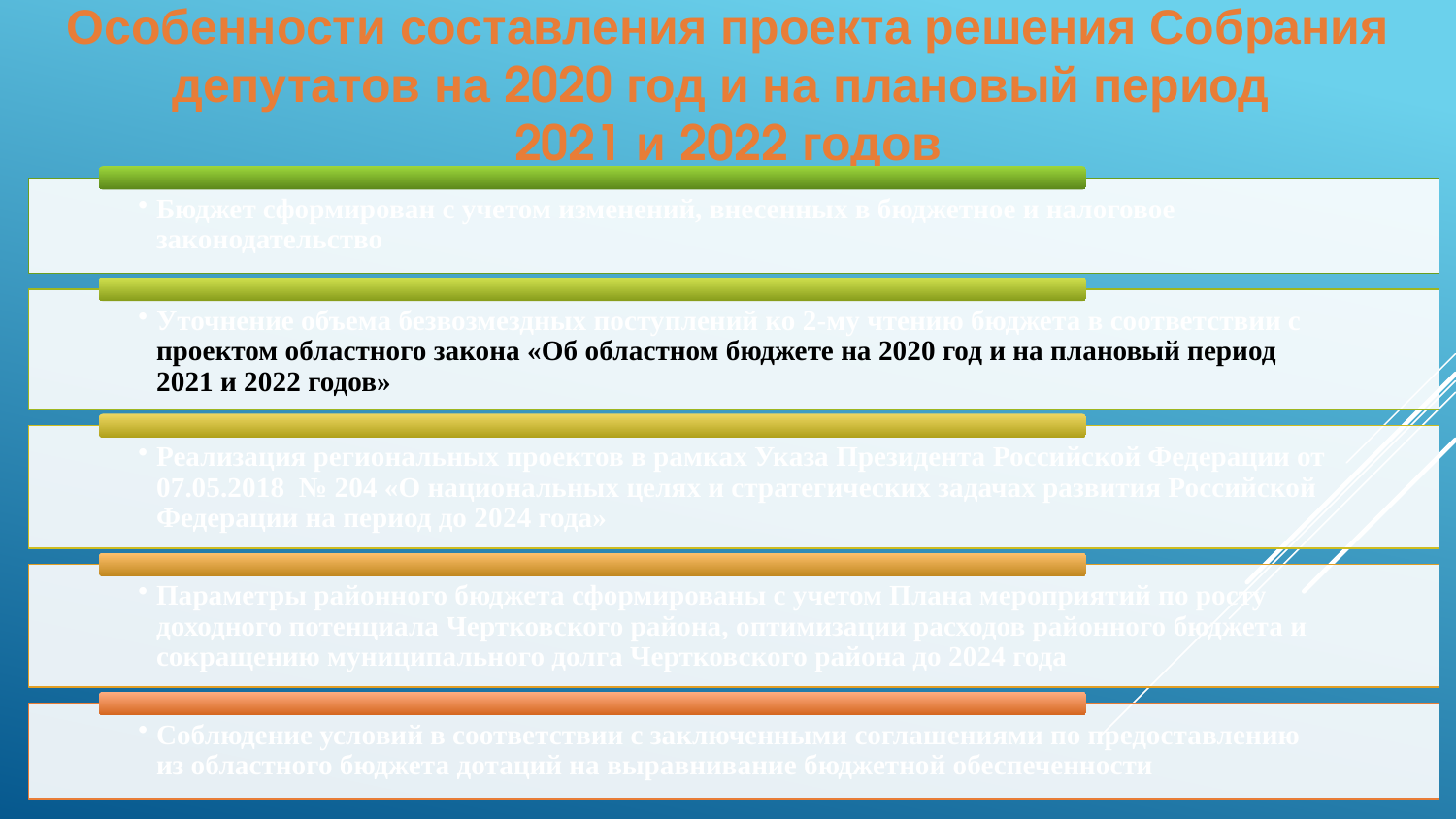

# Особенности составления проекта решения Собрания депутатов на 2020 год и на плановый период 2021 и 2022 годов
Бюджет сформирован с учетом изменений, внесенных в бюджетное и налоговое законодательство

Уточнение объема безвозмездных поступлений ко 2-му чтению бюджета в соответствии с проектом областного закона «Об областном бюджете на 2020 год и на плановый период 2021 и 2022 годов»

Реализация региональных проектов в рамках Указа Президента Российской Федерации от 07.05.2018  № 204 «О национальных целях и стратегических задачах развития Российской Федерации на период до 2024 года»

Параметры районного бюджета сформированы с учетом Плана мероприятий по росту доходного потенциала Чертковского района, оптимизации расходов районного бюджета и сокращению муниципального долга Чертковского района до 2024 года

Соблюдение условий в соответствии с заключенными соглашениями по предоставлению из областного бюджета дотаций на выравнивание бюджетной обеспеченности